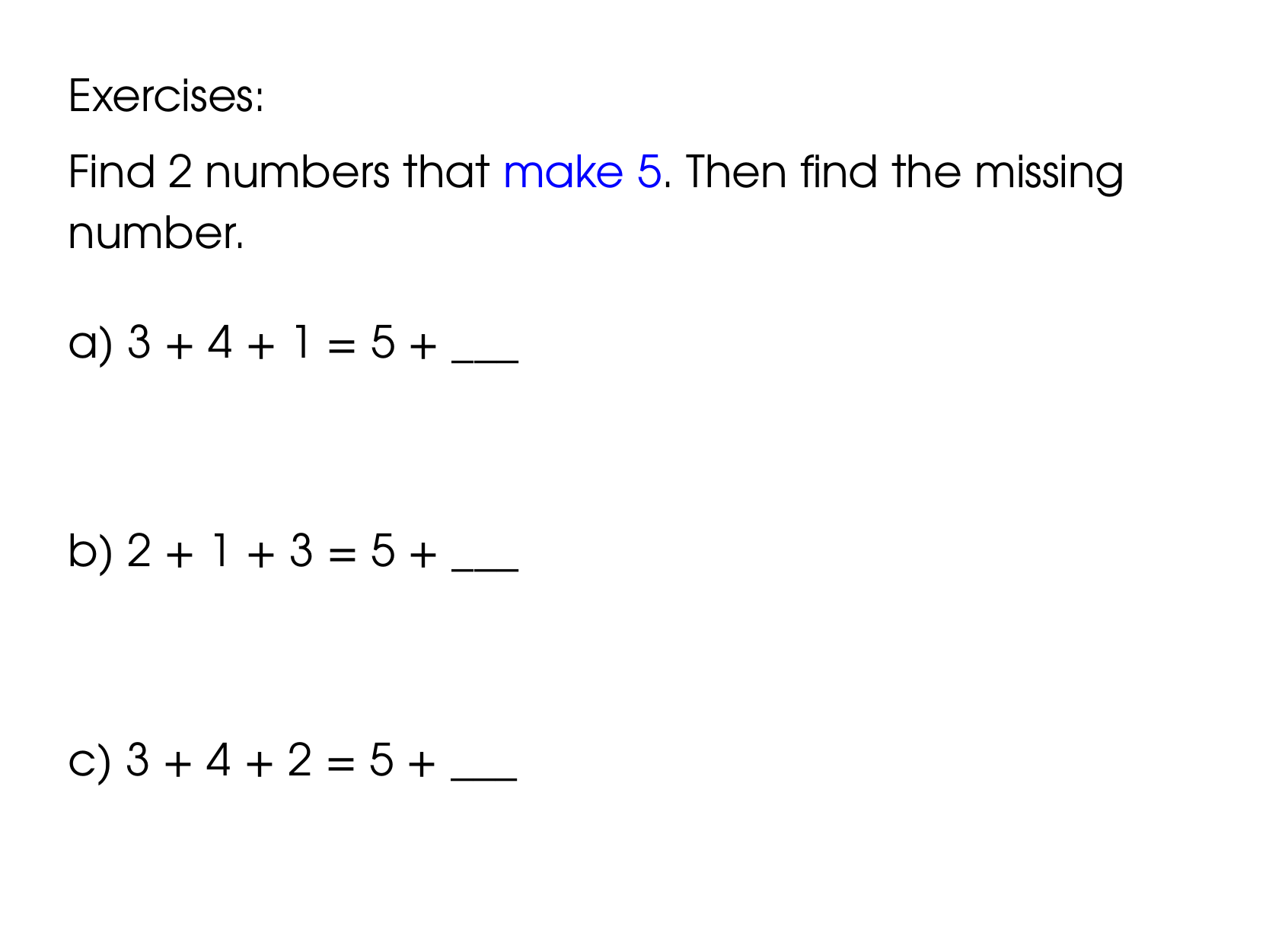

Exercises:
Find 2 numbers that make 5. Then find the missing number.
a) 3 + 4 + 1 = 5 + ___
b) 2 + 1 + 3 = 5 + ___
c) 3 + 4 + 2 = 5 + ___